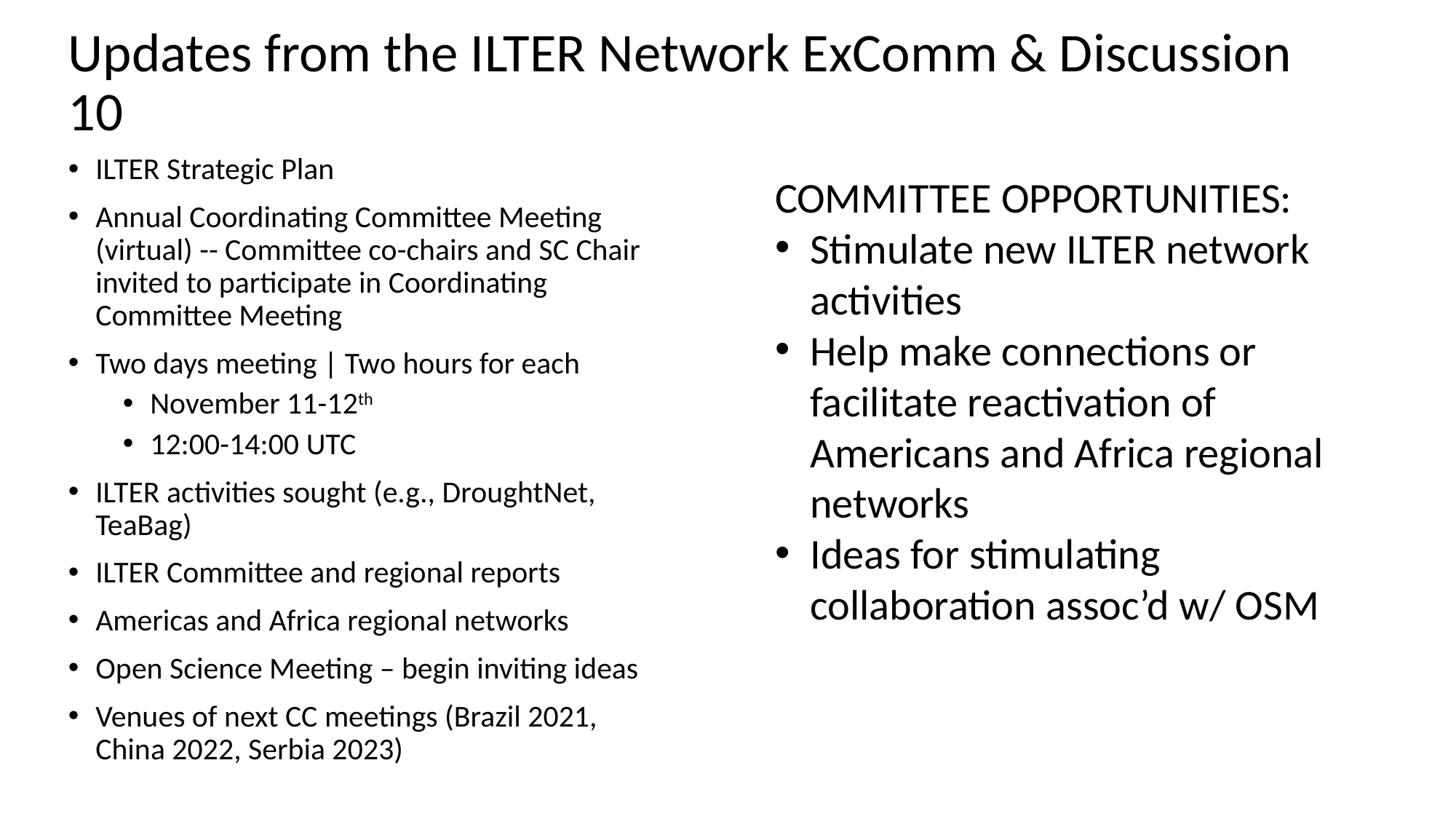

# Updates from the ILTER Network ExComm & Discussion 10
ILTER Strategic Plan
Annual Coordinating Committee Meeting (virtual) -- Committee co-chairs and SC Chair invited to participate in Coordinating Committee Meeting
Two days meeting | Two hours for each
November 11-12th
12:00-14:00 UTC
ILTER activities sought (e.g., DroughtNet, TeaBag)
ILTER Committee and regional reports
Americas and Africa regional networks
Open Science Meeting – begin inviting ideas
Venues of next CC meetings (Brazil 2021, China 2022, Serbia 2023)
COMMITTEE OPPORTUNITIES:
Stimulate new ILTER network activities
Help make connections or facilitate reactivation of Americans and Africa regional networks
Ideas for stimulating collaboration assoc’d w/ OSM